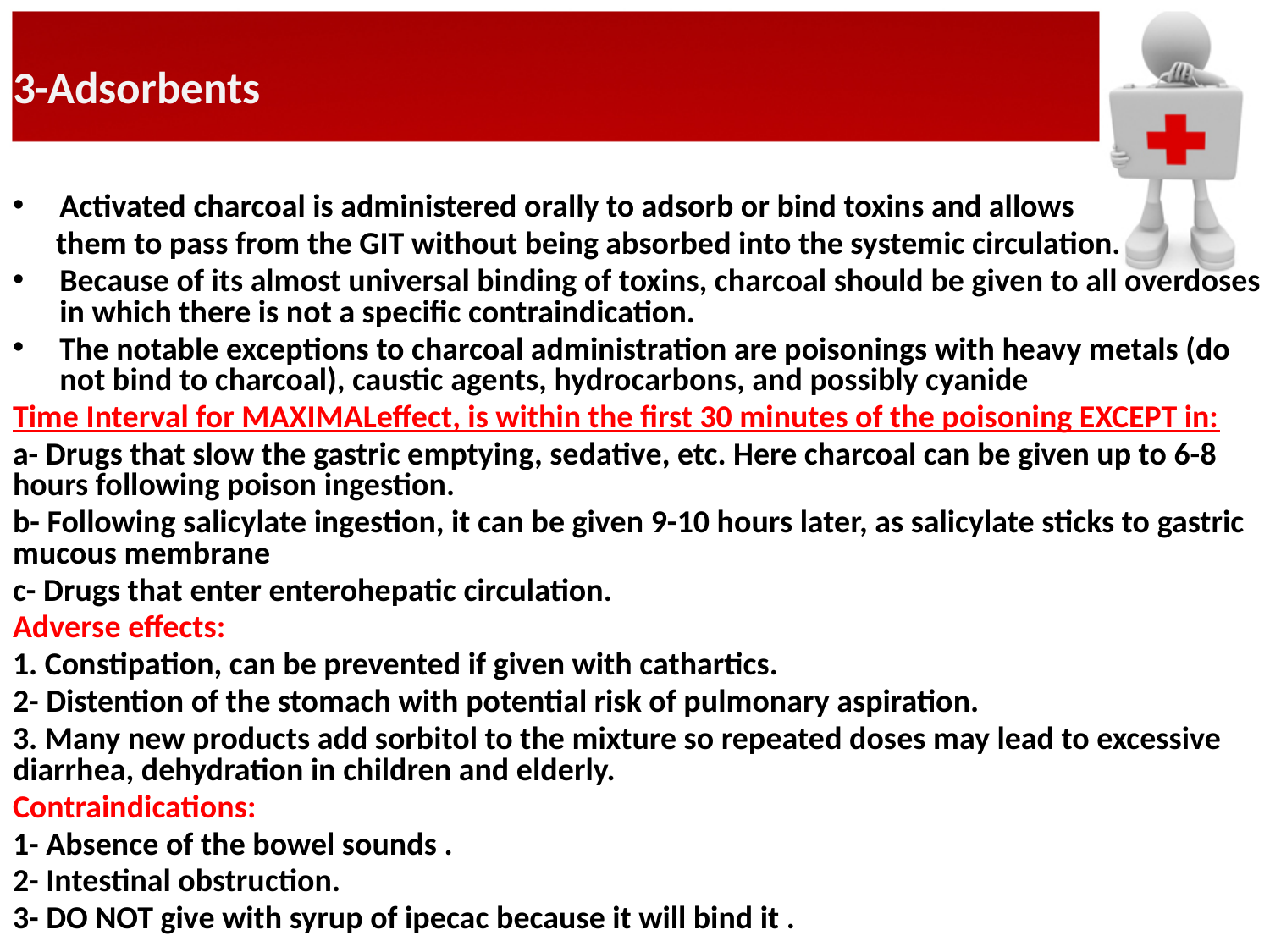

3-Adsorbents

Activated charcoal is administered orally to adsorb or bind toxins and allows
      them to pass from the GIT without being absorbed into the systemic circulation.
Because of its almost universal binding of toxins, charcoal should be given to all overdoses in which there is not a specific contraindication.
The notable exceptions to charcoal administration are poisonings with heavy metals (do not bind to charcoal), caustic agents, hydrocarbons, and possibly cyanide
Time Interval for MAXIMALeffect, is within the first 30 minutes of the poisoning EXCEPT in:
a- Drugs that slow the gastric emptying, sedative, etc. Here charcoal can be given up to 6-8 hours following poison ingestion.
b- Following salicylate ingestion, it can be given 9-10 hours later, as salicylate sticks to gastric mucous membrane
c- Drugs that enter enterohepatic circulation.
Adverse effects:
1. Constipation, can be prevented if given with cathartics.
2- Distention of the stomach with potential risk of pulmonary aspiration.
3. Many new products add sorbitol to the mixture so repeated doses may lead to excessive diarrhea, dehydration in children and elderly.
Contraindications:
1- Absence of the bowel sounds .
2- Intestinal obstruction.
3- DO NOT give with syrup of ipecac because it will bind it .